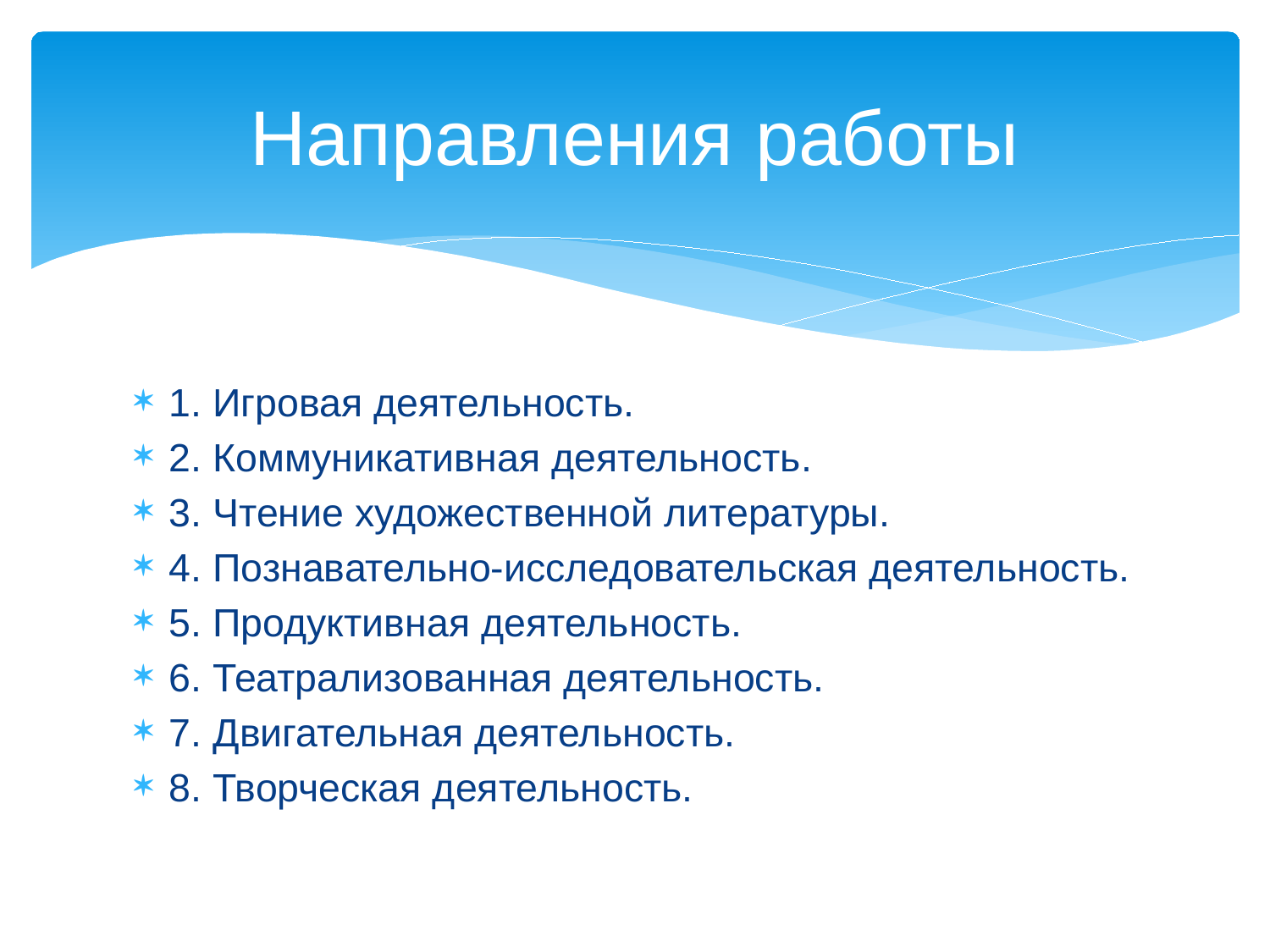

# Направления работы
1. Игровая деятельность.
2. Коммуникативная деятельность.
3. Чтение художественной литературы.
4. Познавательно-исследовательская деятельность.
5. Продуктивная деятельность.
6. Театрализованная деятельность.
7. Двигательная деятельность.
8. Творческая деятельность.